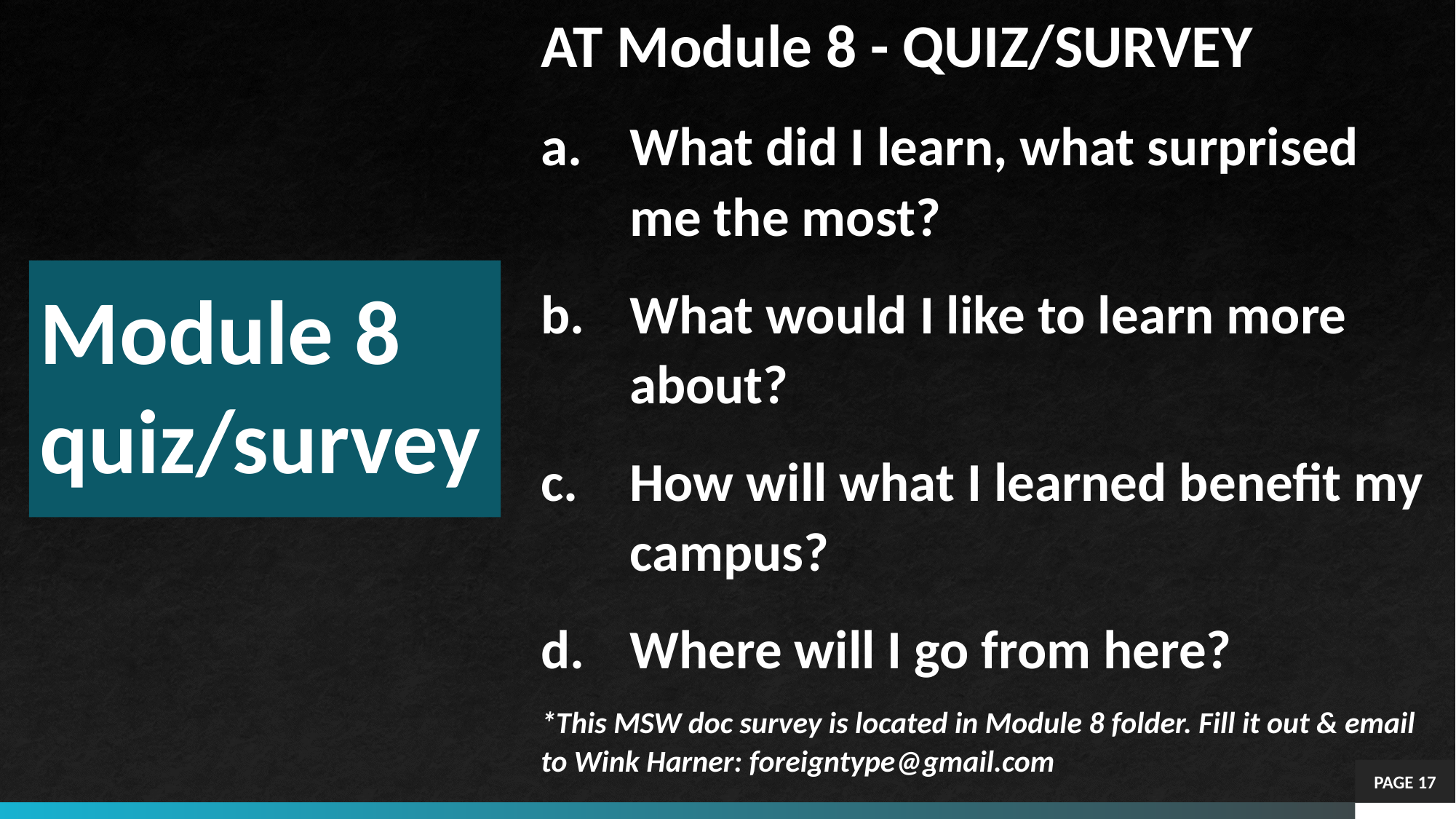

AT Module 8 - QUIZ/SURVEY
What did I learn, what surprised me the most?
What would I like to learn more about?
How will what I learned benefit my campus?
Where will I go from here?
*This MSW doc survey is located in Module 8 folder. Fill it out & email to Wink Harner: foreigntype@gmail.com

# Module 8 quiz/survey
PAGE 17